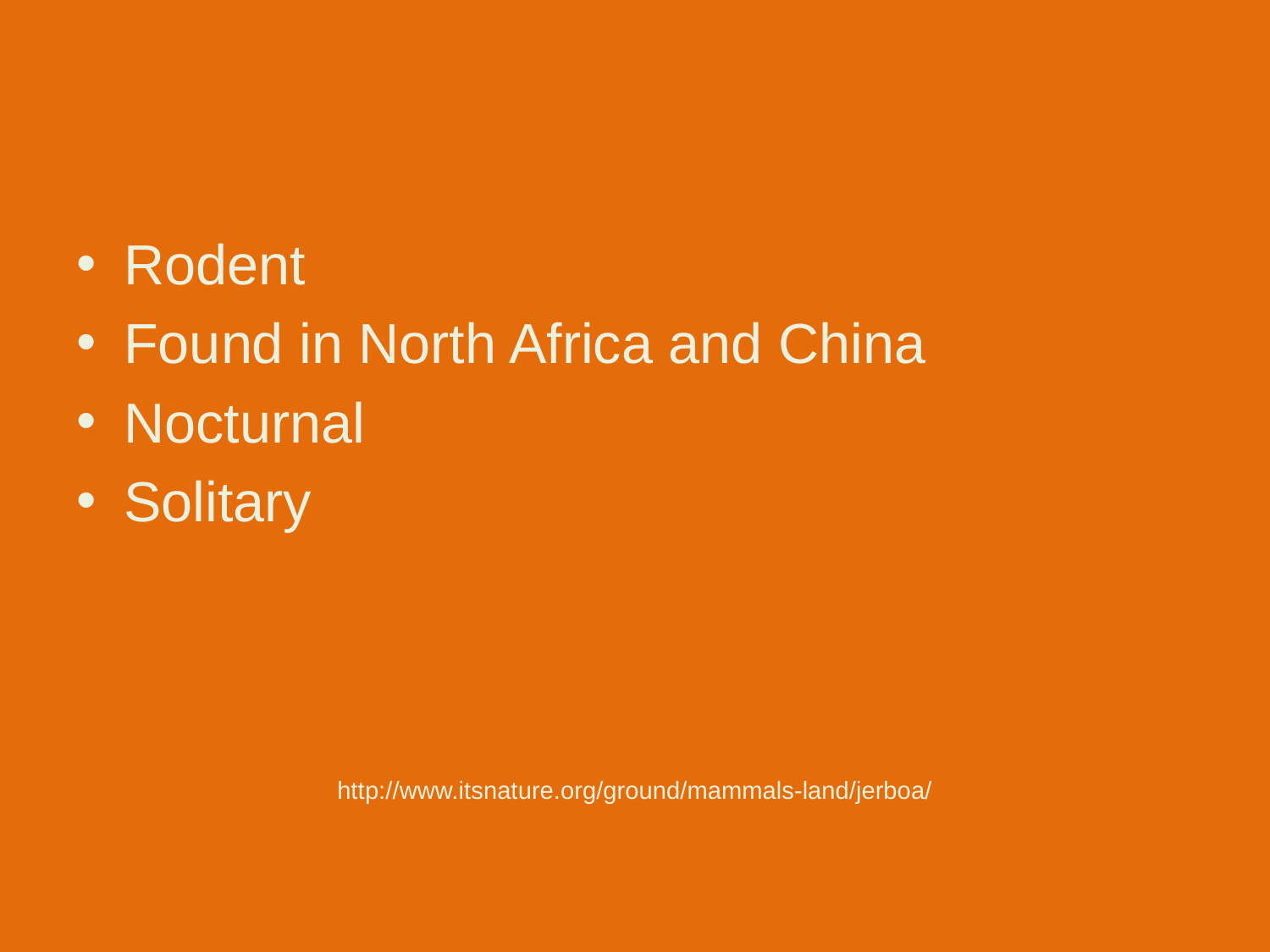

Rodent
Found in North Africa and China
Nocturnal
Solitary

http://www.itsnature.org/ground/mammals-land/jerboa/